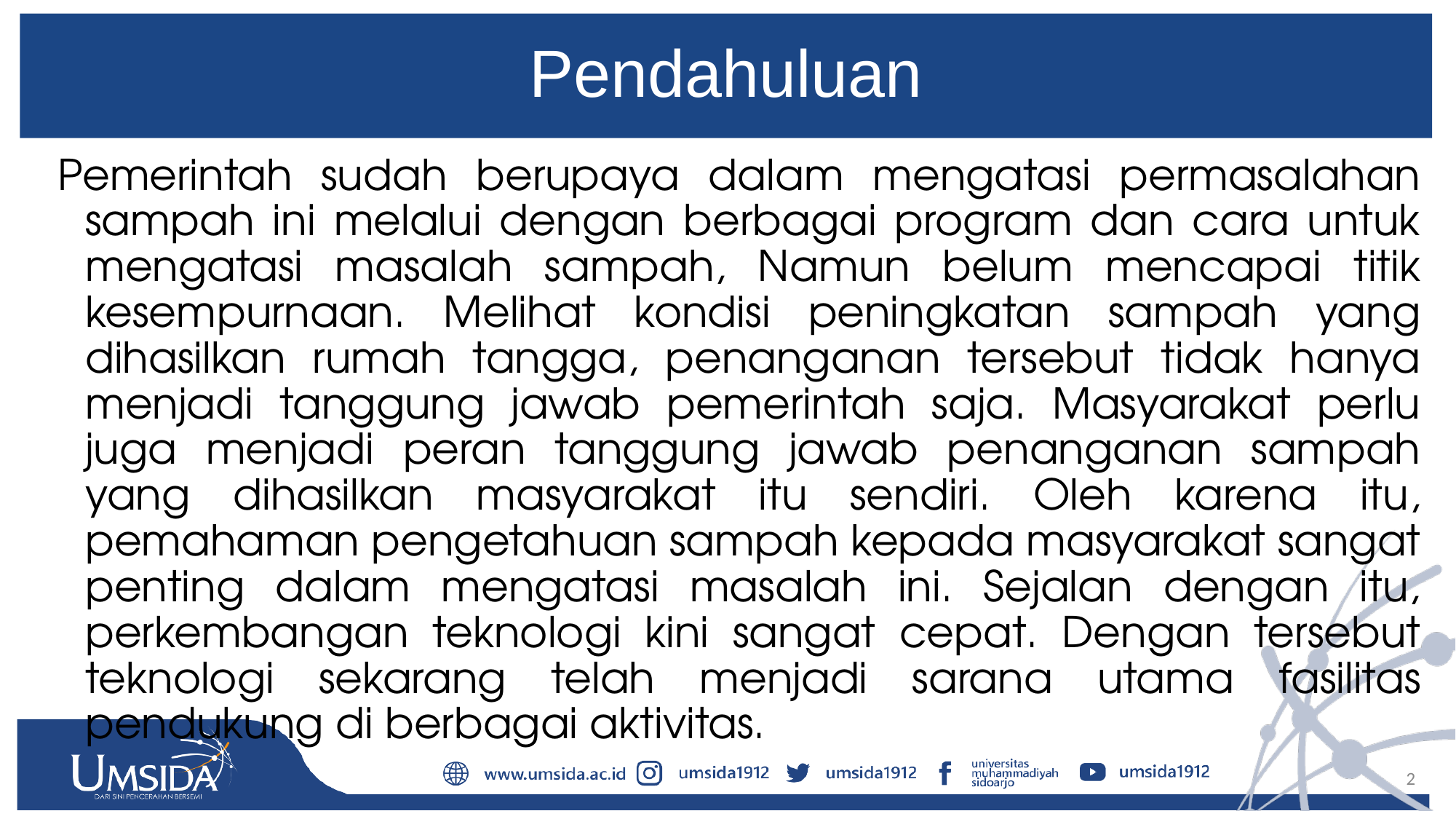

# Pendahuluan
Pemerintah sudah berupaya dalam mengatasi permasalahan sampah ini melalui dengan berbagai program dan cara untuk mengatasi masalah sampah, Namun belum mencapai titik kesempurnaan. Melihat kondisi peningkatan sampah yang dihasilkan rumah tangga, penanganan tersebut tidak hanya menjadi tanggung jawab pemerintah saja. Masyarakat perlu juga menjadi peran tanggung jawab penanganan sampah yang dihasilkan masyarakat itu sendiri. Oleh karena itu, pemahaman pengetahuan sampah kepada masyarakat sangat penting dalam mengatasi masalah ini. Sejalan dengan itu, perkembangan teknologi kini sangat cepat. Dengan tersebut teknologi sekarang telah menjadi sarana utama fasilitas pendukung di berbagai aktivitas.